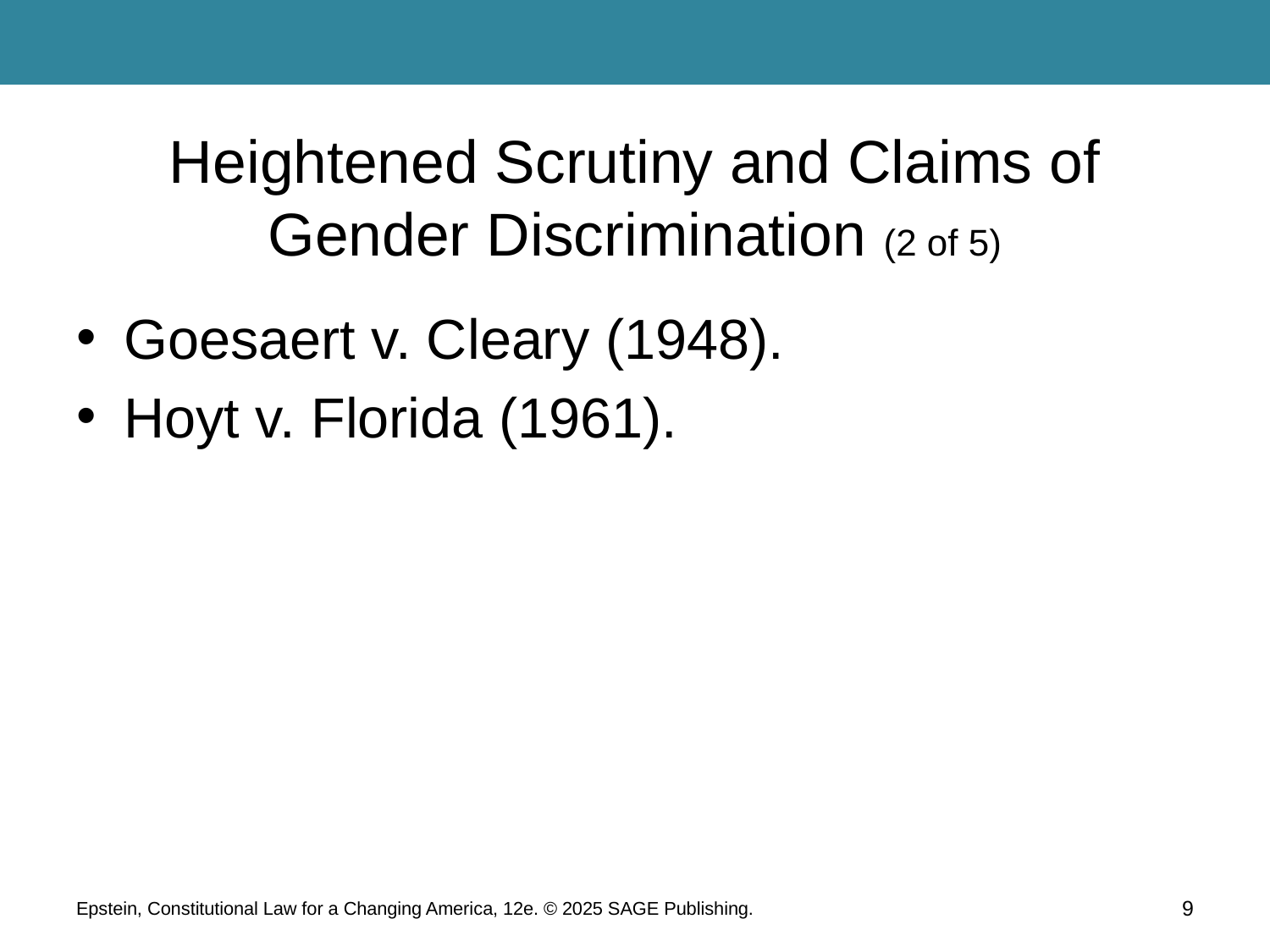

# Heightened Scrutiny and Claims of Gender Discrimination (2 of 5)
Goesaert v. Cleary (1948).
Hoyt v. Florida (1961).
Epstein, Constitutional Law for a Changing America, 12e. © 2025 SAGE Publishing.
9